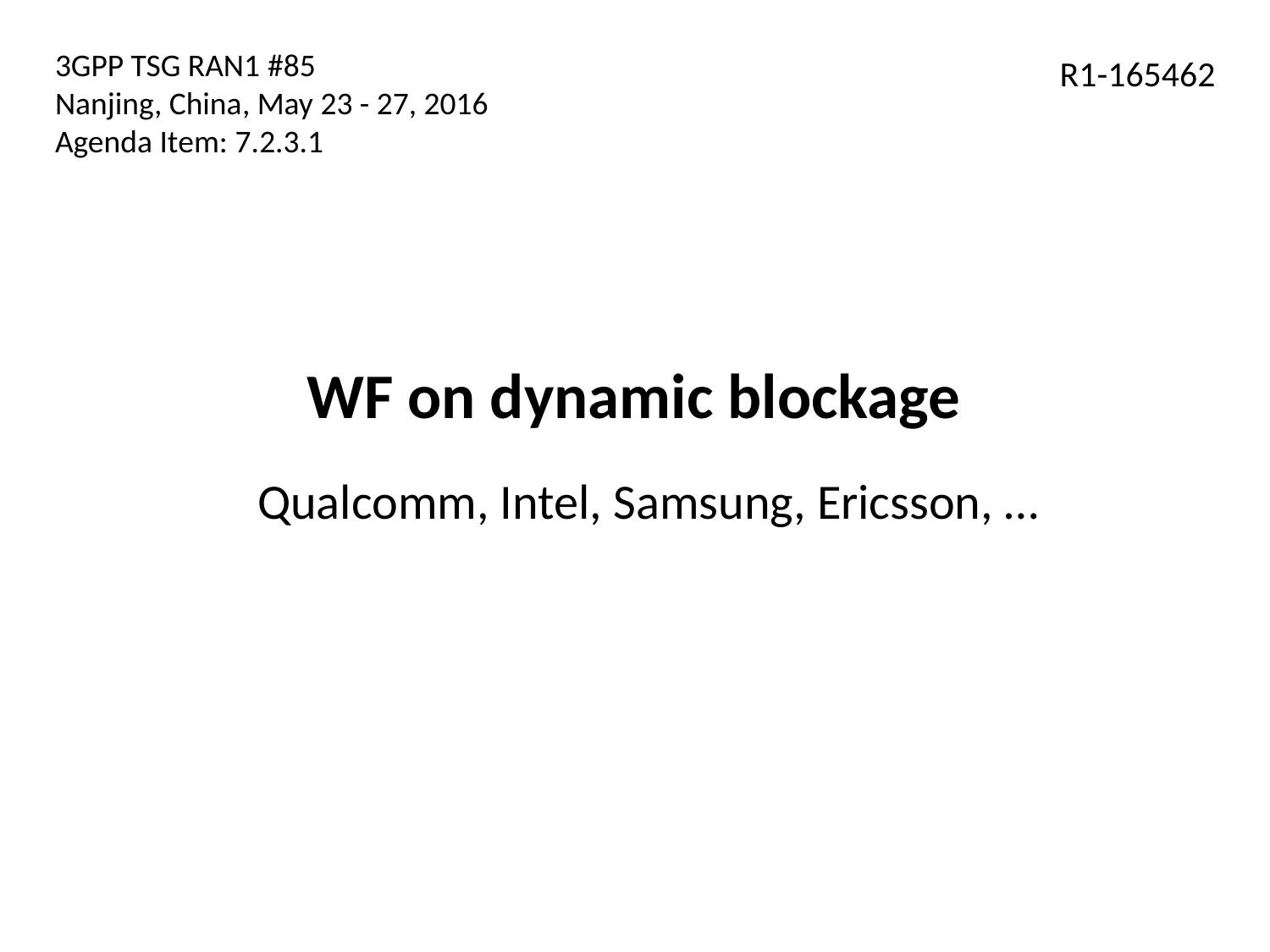

3GPP TSG RAN1 #85
Nanjing, China, May 23 - 27, 2016
Agenda Item: 7.2.3.1
R1-165462
# WF on dynamic blockage
Qualcomm, Intel, Samsung, Ericsson, …